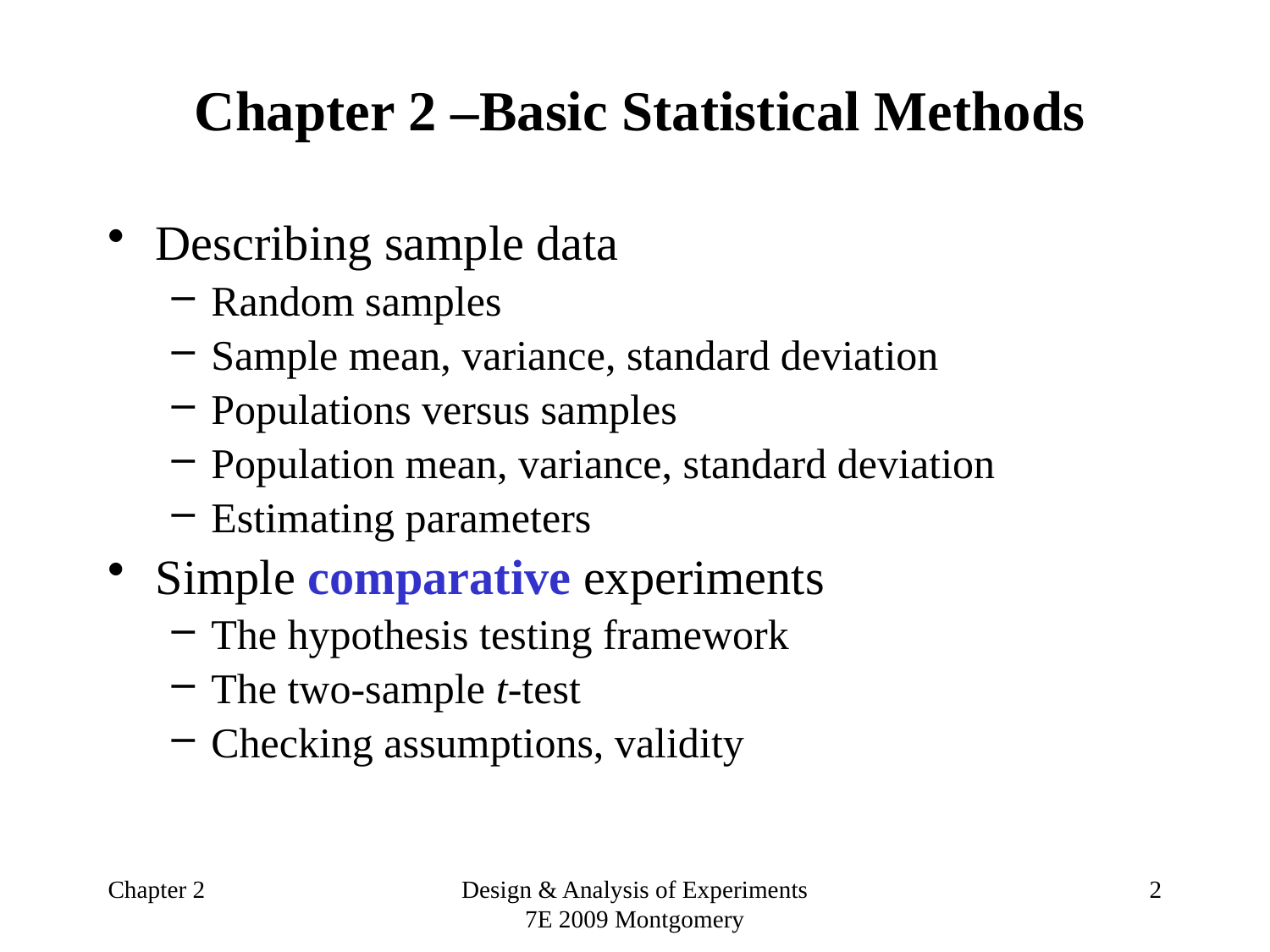

# Chapter 2 –Basic Statistical Methods
Describing sample data
Random samples
Sample mean, variance, standard deviation
Populations versus samples
Population mean, variance, standard deviation
Estimating parameters
Simple comparative experiments
The hypothesis testing framework
The two-sample t-test
Checking assumptions, validity
Chapter 2
Design & Analysis of Experiments 7E 2009 Montgomery
2